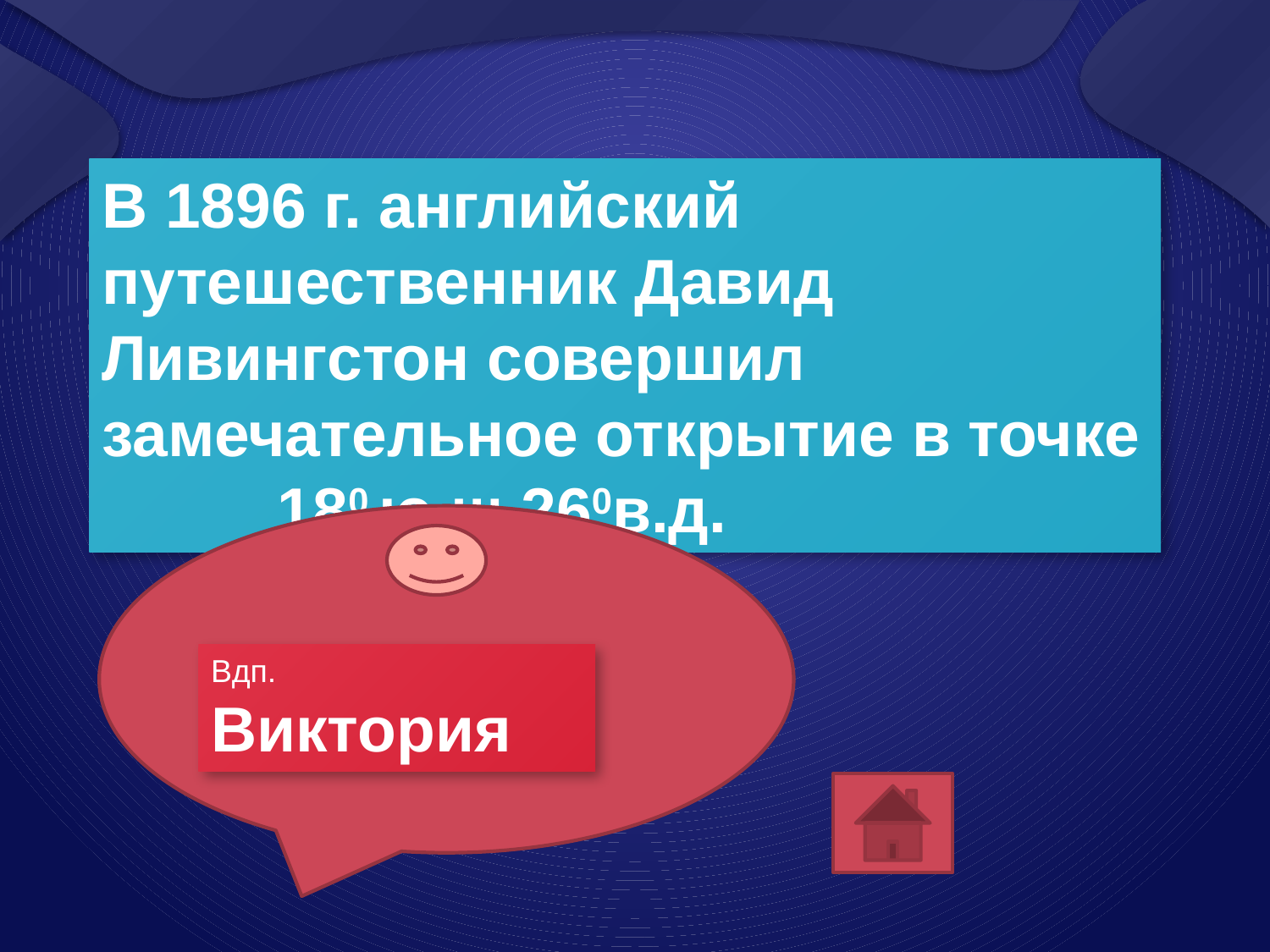

В 1896 г. английский путешественник Давид Ливингстон совершил замечательное открытие в точке
          180 ю.ш.260в.д.

Вдп. Виктория